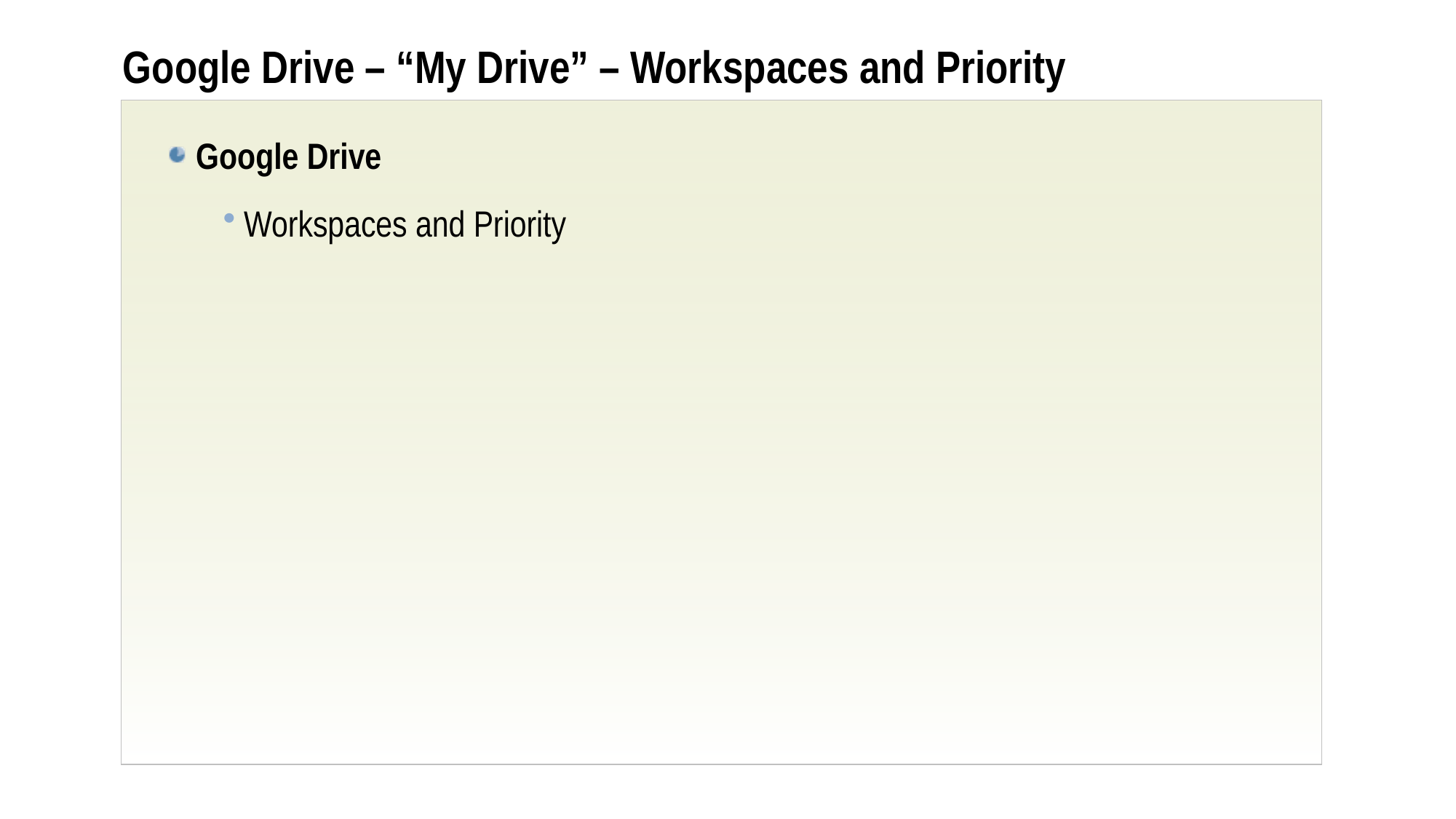

# Google Drive – “My Drive” – Workspaces and Priority
Google Drive
Workspaces and Priority